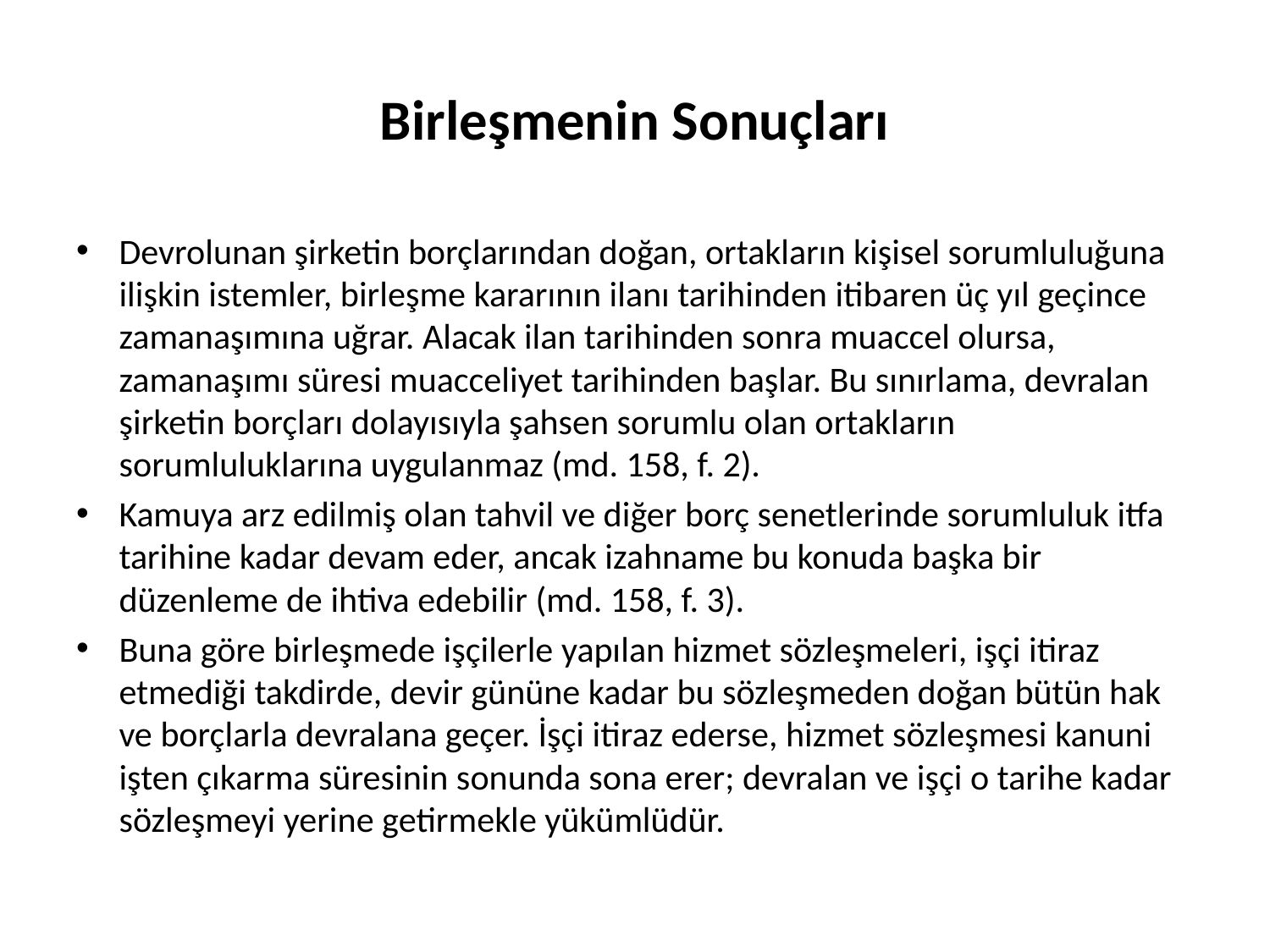

# Birleşmenin Sonuçları
Devrolunan şirketin borçlarından doğan, ortakların kişisel sorumluluğuna ilişkin istemler, birleşme kararının ilanı tarihinden itibaren üç yıl geçince zamanaşımına uğrar. Alacak ilan tarihinden sonra muaccel olursa, zamanaşımı süresi muacceliyet tarihinden başlar. Bu sınırlama, devralan şirketin borçları dolayısıyla şahsen sorumlu olan ortakların sorumluluklarına uygulanmaz (md. 158, f. 2).
Kamuya arz edilmiş olan tahvil ve diğer borç senetlerinde sorumluluk itfa tarihine kadar devam eder, ancak izahname bu konuda başka bir düzenleme de ihtiva edebilir (md. 158, f. 3).
Buna göre birleşmede işçilerle yapılan hizmet sözleşmeleri, işçi itiraz etmediği takdirde, devir gününe kadar bu sözleşmeden doğan bütün hak ve borçlarla devralana geçer. İşçi itiraz ederse, hizmet sözleşmesi kanuni işten çıkarma süresinin sonunda sona erer; devralan ve işçi o tarihe kadar sözleşmeyi yerine getirmekle yükümlüdür.